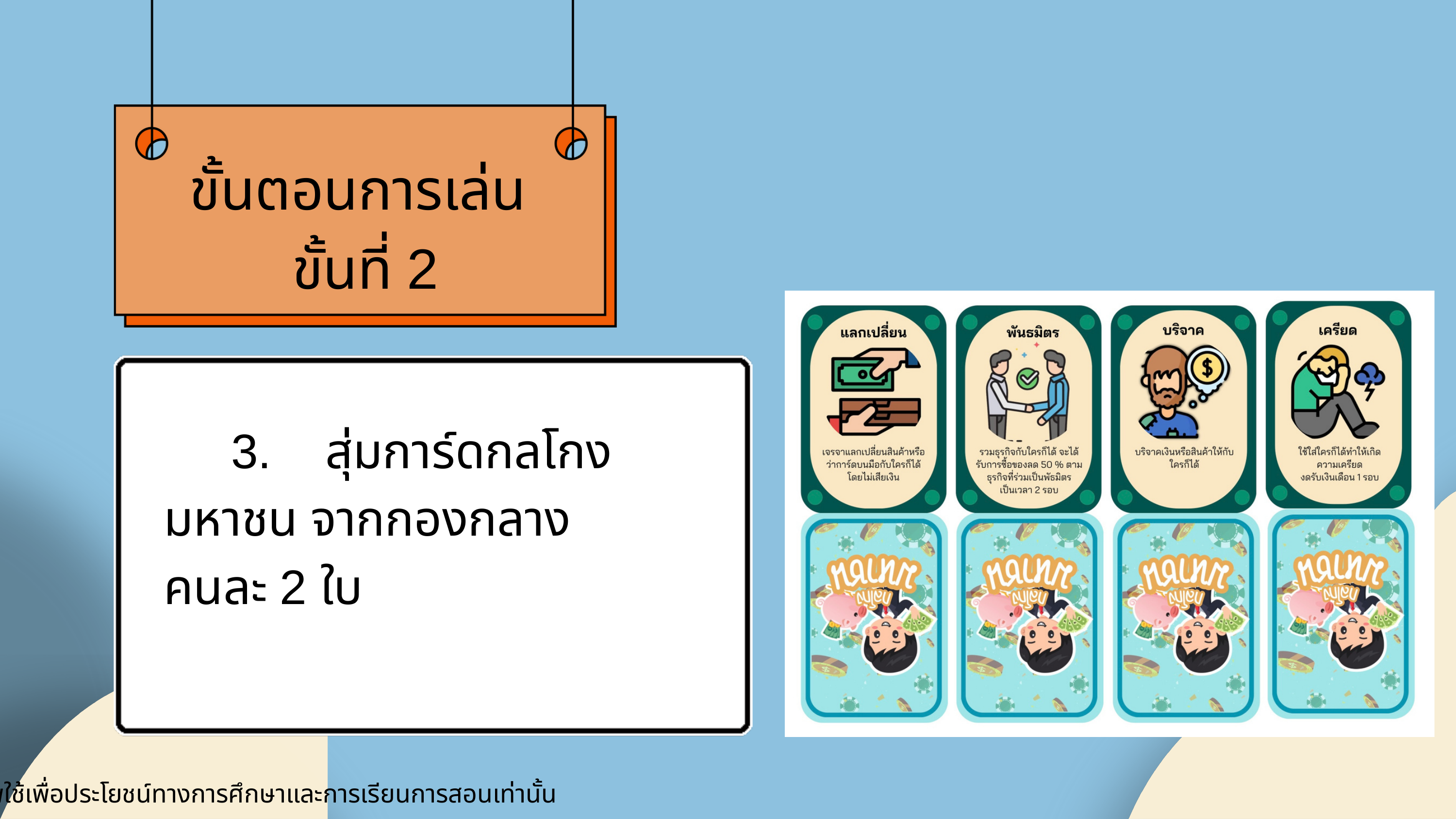

ขั้นตอนการเล่น
ขั้นที่ 2

     3.    สุ่มการ์ดกลโกงมหาชน จากกองกลางคนละ 2 ใบ

ภาพใช้เพื่อประโยชน์ทางการศึกษาและการเรียนการสอนเท่านั้น